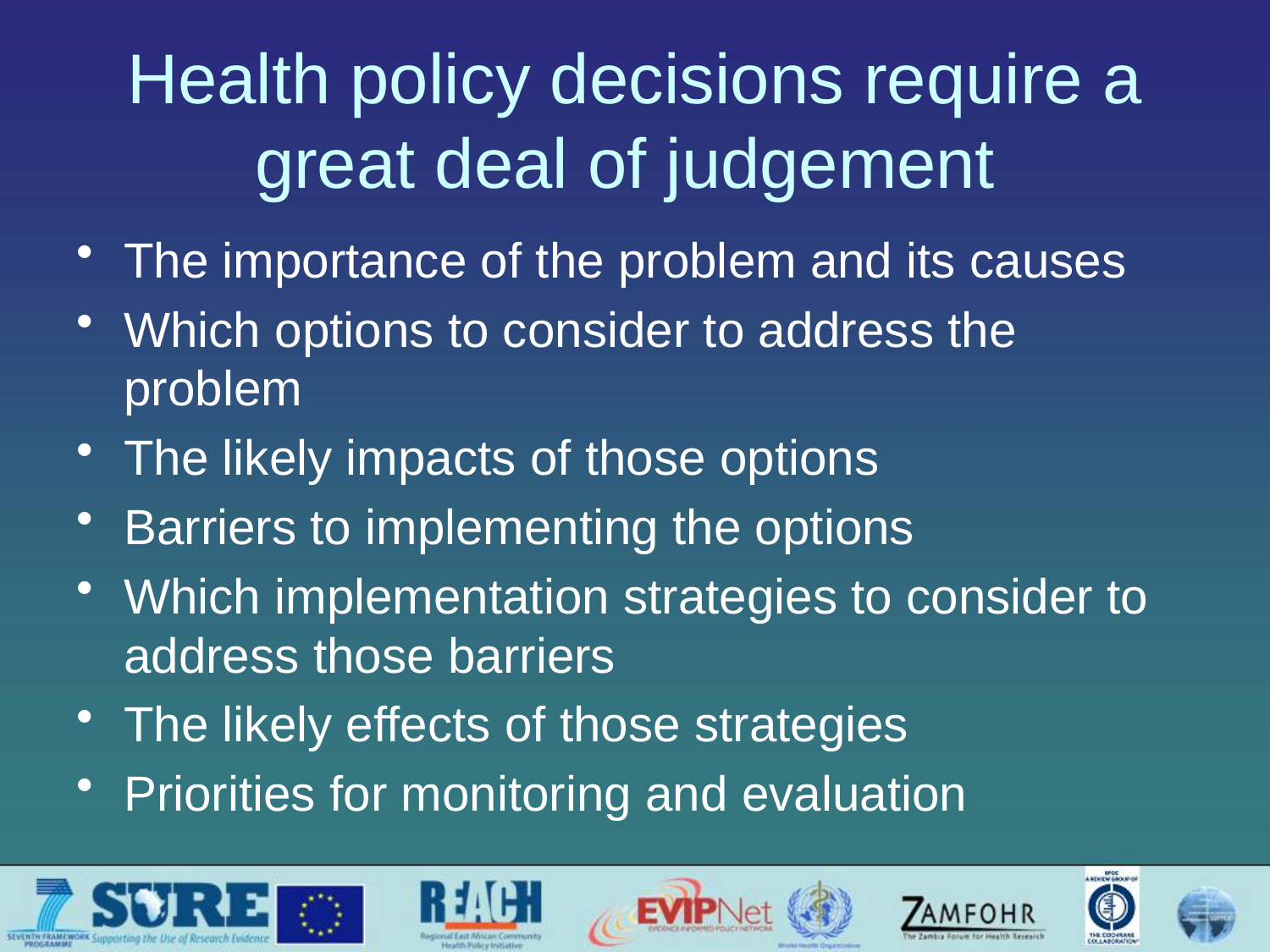

# Health policy decisions require a great deal of judgement
The importance of the problem and its causes
Which options to consider to address the problem
The likely impacts of those options
Barriers to implementing the options
Which implementation strategies to consider to address those barriers
The likely effects of those strategies
Priorities for monitoring and evaluation